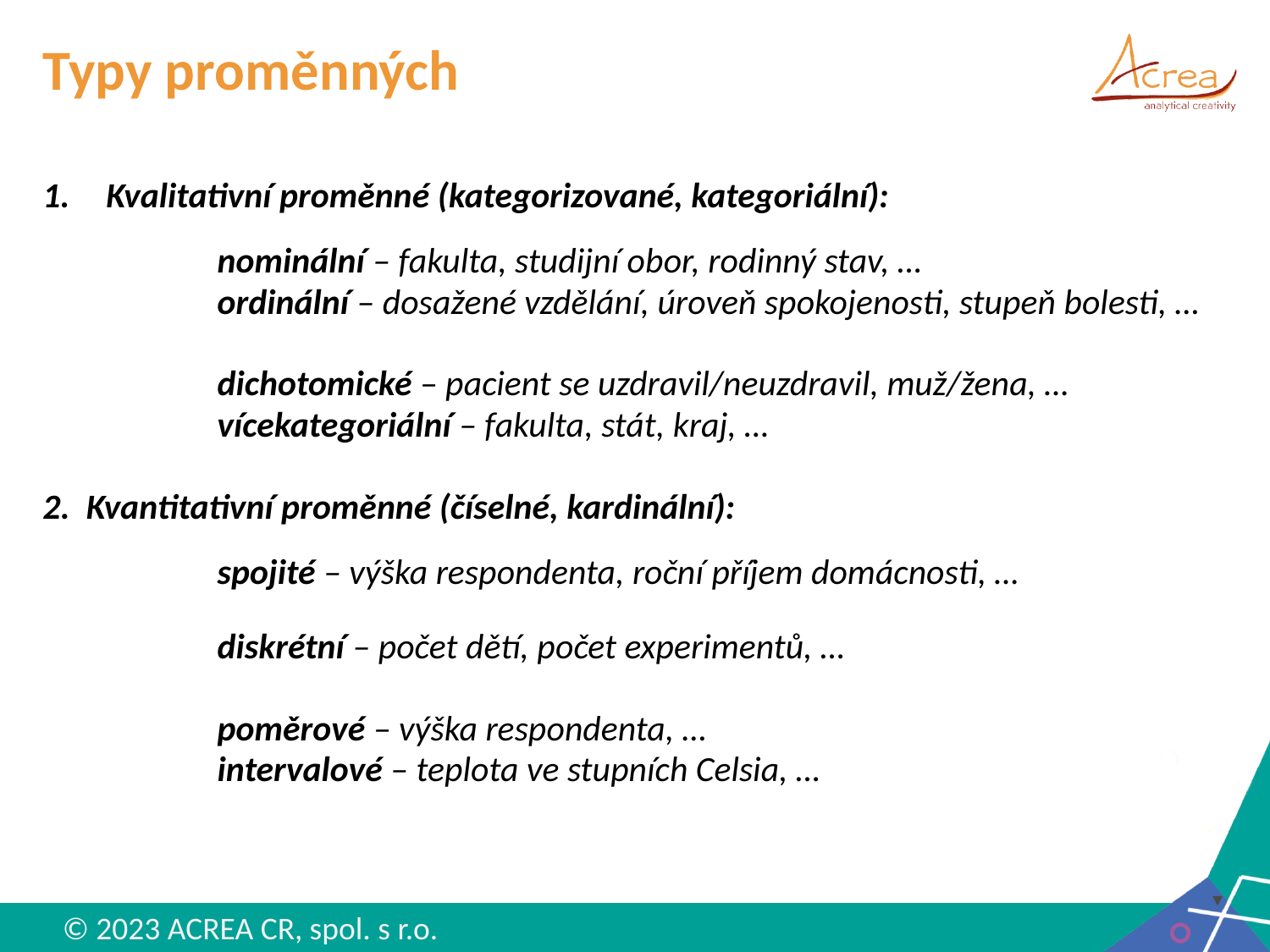

# Typy proměnných

Kvalitativní proměnné (kategorizované, kategoriální):

		nominální – fakulta, studijní obor, rodinný stav, …
		ordinální – dosažené vzdělání, úroveň spokojenosti, stupeň bolesti, …

		dichotomické – pacient se uzdravil/neuzdravil, muž/žena, …
		vícekategoriální – fakulta, stát, kraj, …

2.  Kvantitativní proměnné (číselné, kardinální):

		spojité – výška respondenta, roční příjem domácnosti, …
		diskrétní – počet dětí, počet experimentů, …

		poměrové – výška respondenta, …
		intervalové – teplota ve stupních Celsia, …